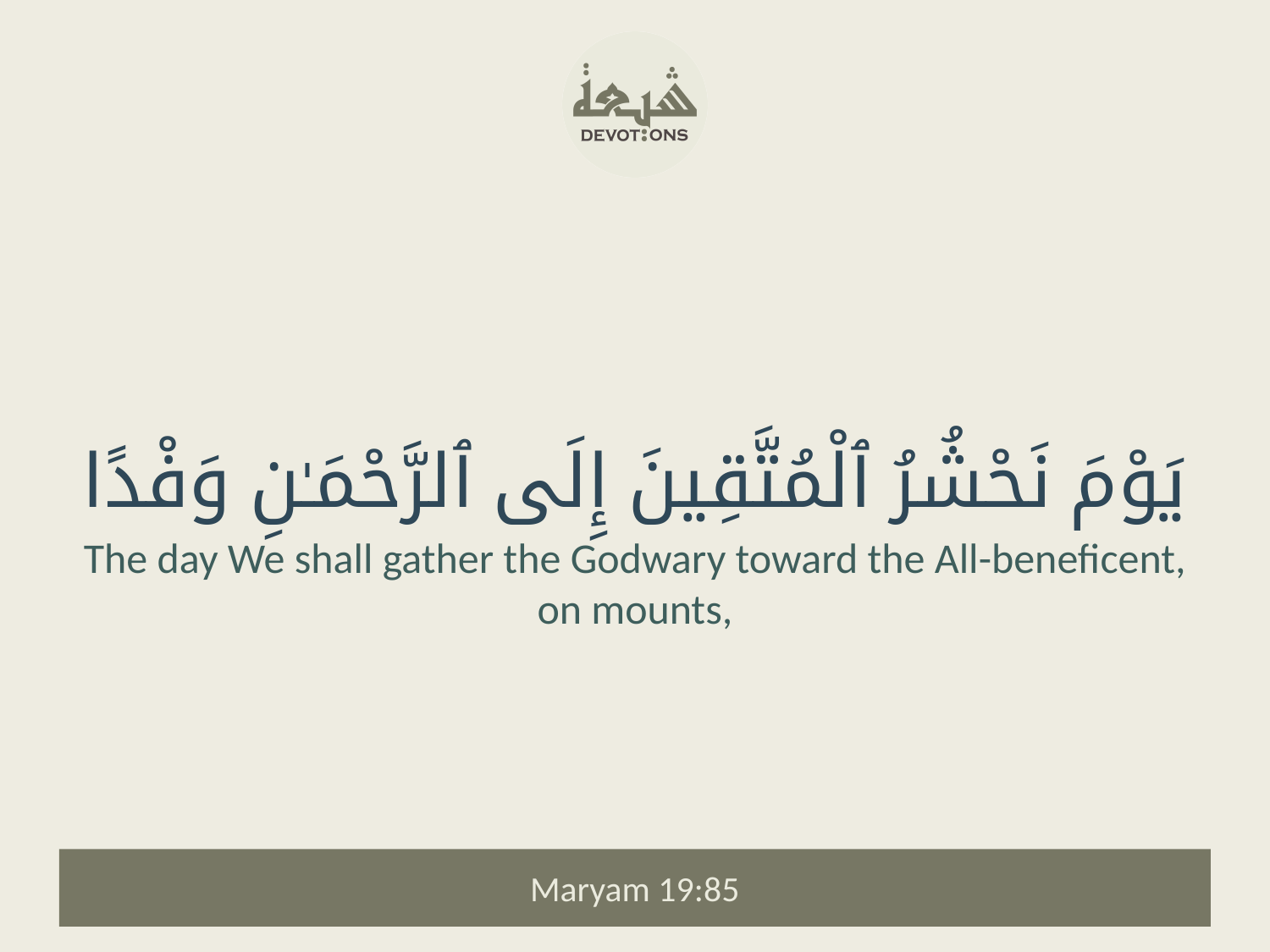

يَوْمَ نَحْشُرُ ٱلْمُتَّقِينَ إِلَى ٱلرَّحْمَـٰنِ وَفْدًا
The day We shall gather the Godwary toward the All-beneficent, on mounts,
Maryam 19:85